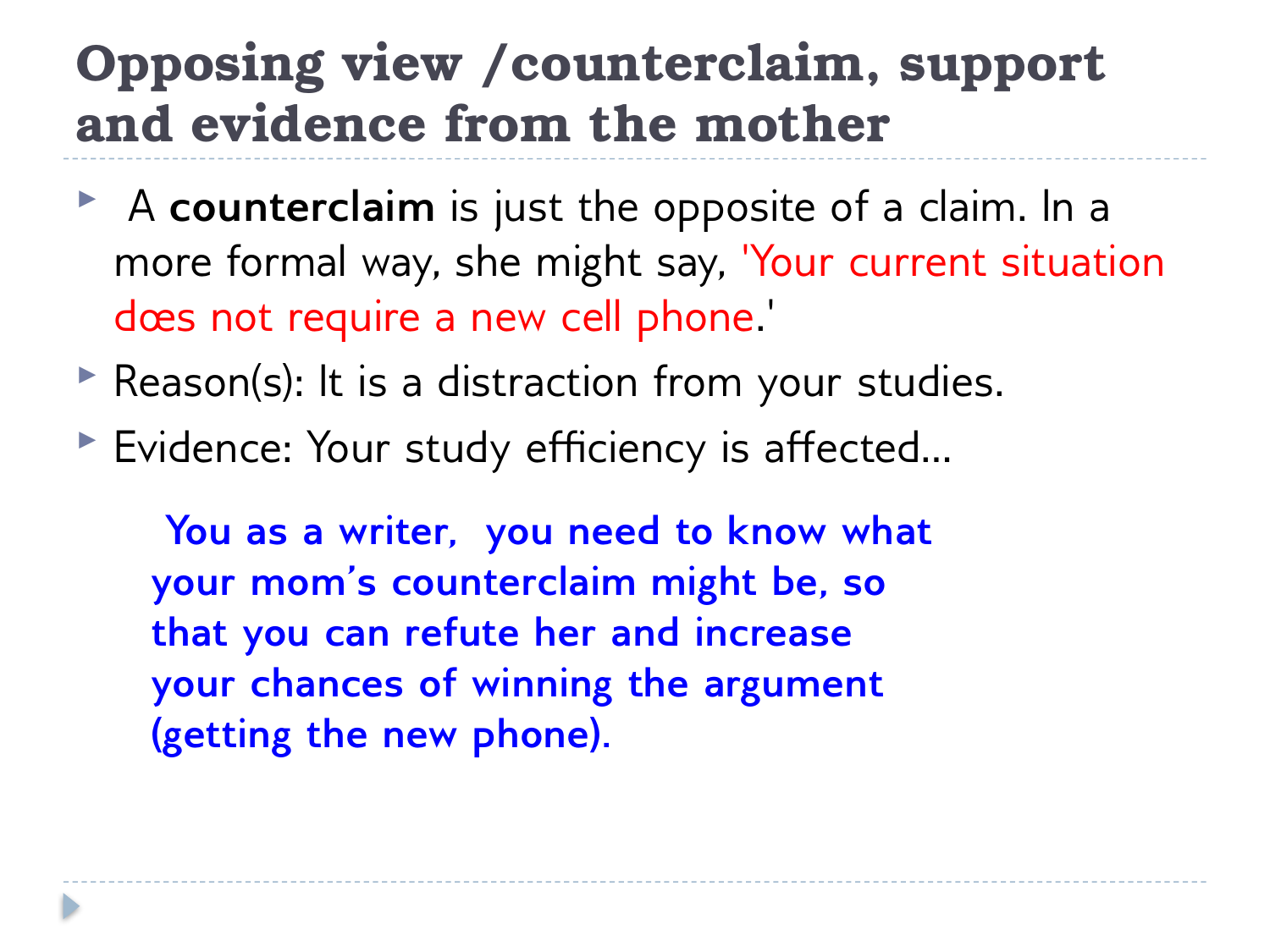

# Opposing view /counterclaim, support and evidence from the mother
 A counterclaim is just the opposite of a claim. In a more formal way, she might say, 'Your current situation does not require a new cell phone.'
Reason(s): It is a distraction from your studies.
Evidence: Your study efficiency is affected…
 You as a writer,  you need to know what your mom’s counterclaim might be, so that you can refute her and increase your chances of winning the argument (getting the new phone).